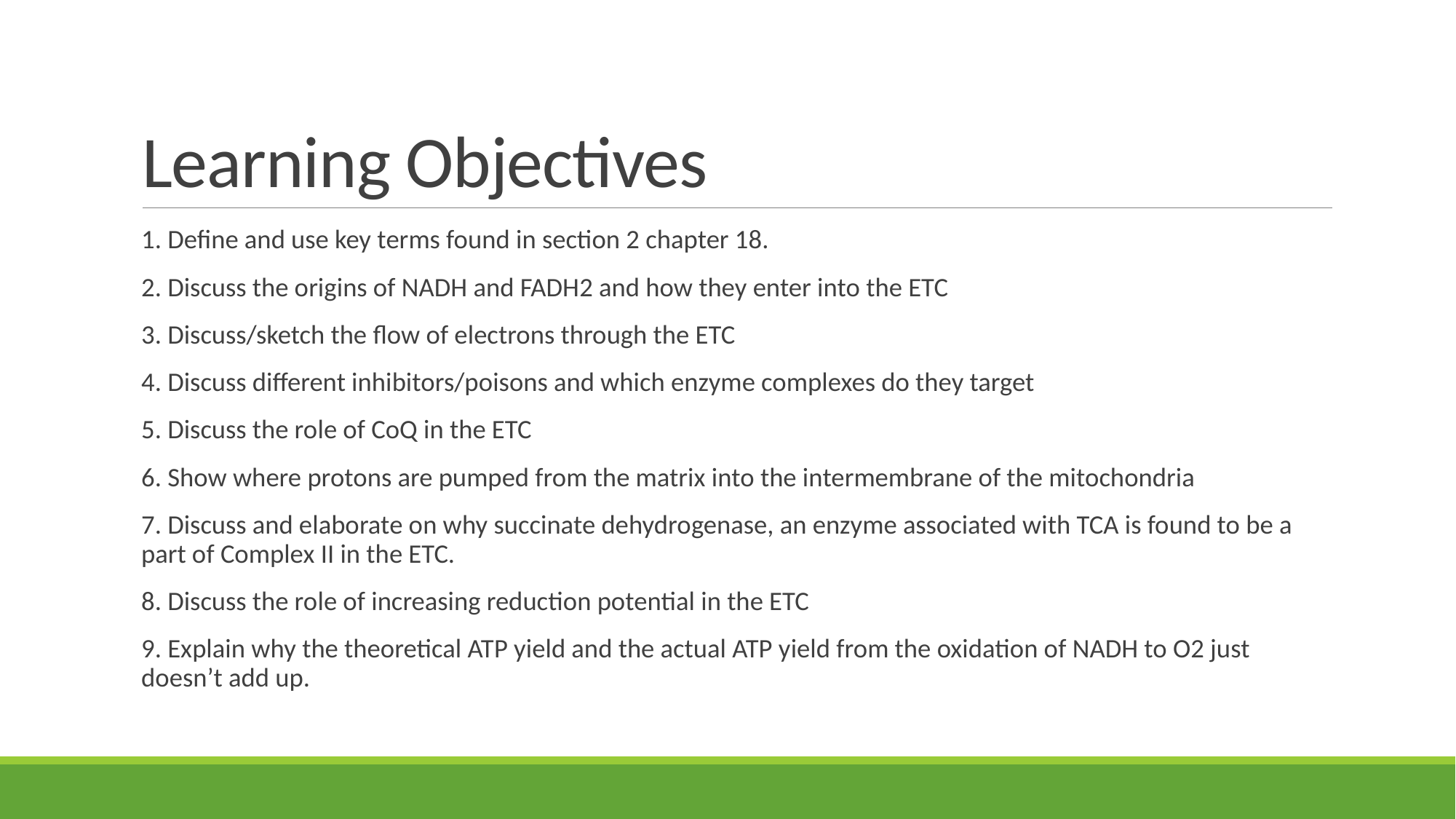

# Learning Objectives
1. Define and use key terms found in section 2 chapter 18.
2. Discuss the origins of NADH and FADH2 and how they enter into the ETC
3. Discuss/sketch the flow of electrons through the ETC
4. Discuss different inhibitors/poisons and which enzyme complexes do they target
5. Discuss the role of CoQ in the ETC
6. Show where protons are pumped from the matrix into the intermembrane of the mitochondria
7. Discuss and elaborate on why succinate dehydrogenase, an enzyme associated with TCA is found to be a part of Complex II in the ETC.
8. Discuss the role of increasing reduction potential in the ETC
9. Explain why the theoretical ATP yield and the actual ATP yield from the oxidation of NADH to O2 just doesn’t add up.